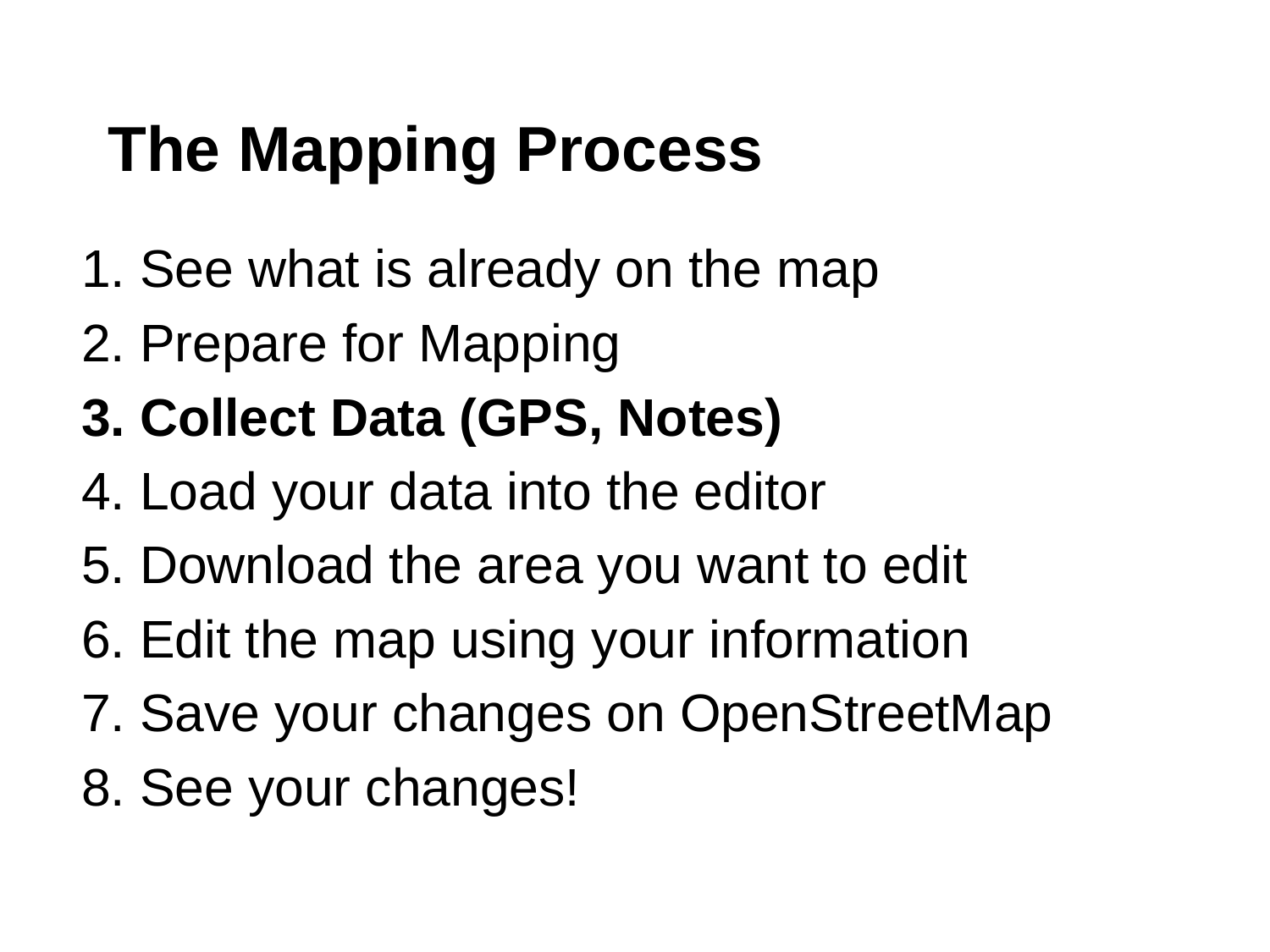

# The Mapping Process
See what is already on the map
Prepare for Mapping
Collect Data (GPS, Notes)
Load your data into the editor
Download the area you want to edit
Edit the map using your information
Save your changes on OpenStreetMap
See your changes!